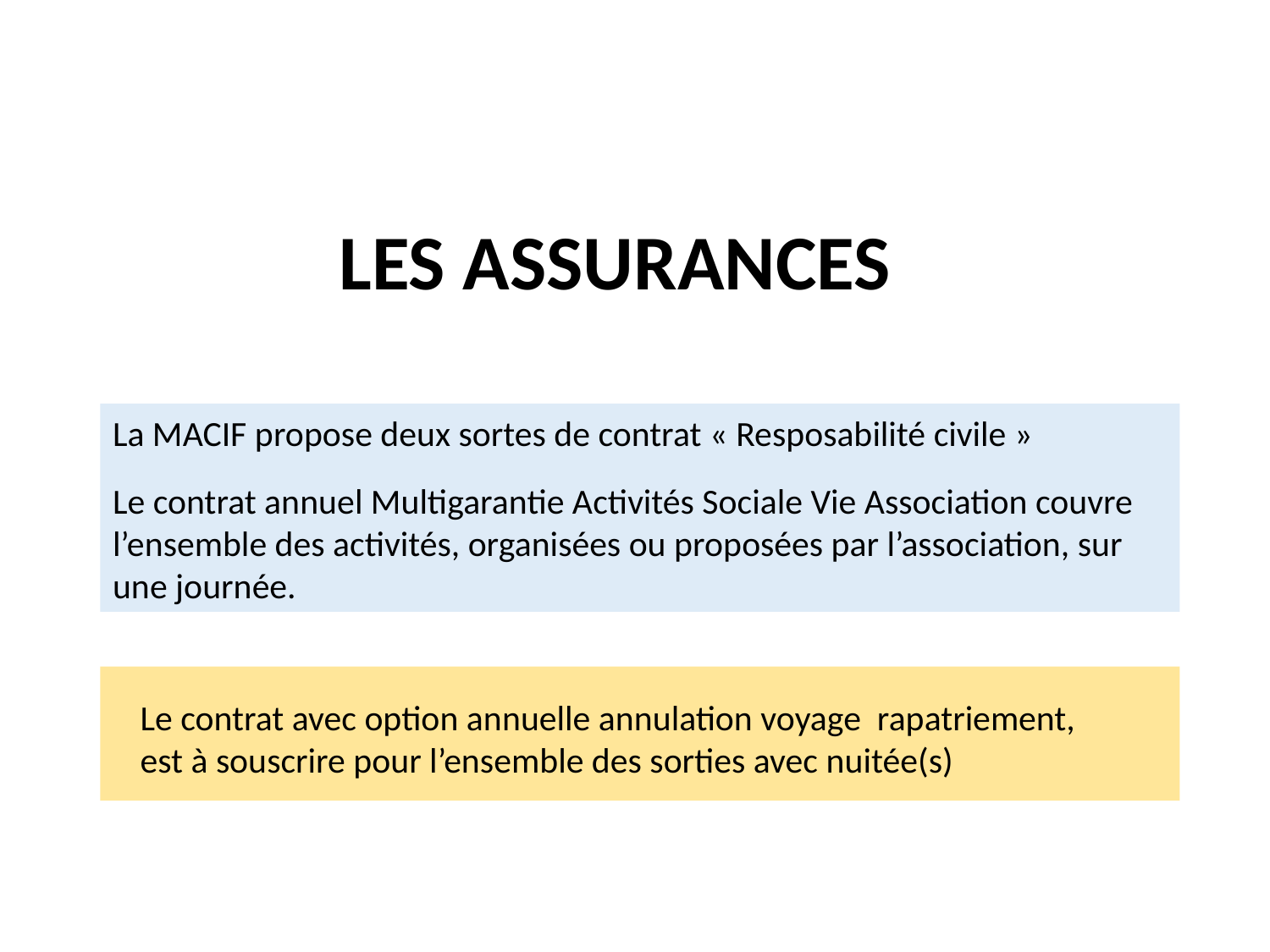

LES ASSURANCES
La MACIF propose deux sortes de contrat « Resposabilité civile »
Le contrat annuel Multigarantie Activités Sociale Vie Association couvre l’ensemble des activités, organisées ou proposées par l’association, sur une journée.
# Le contrat avec option annuelle annulation voyage  rapatriement, est à souscrire pour l’ensemble des sorties avec nuitée(s)